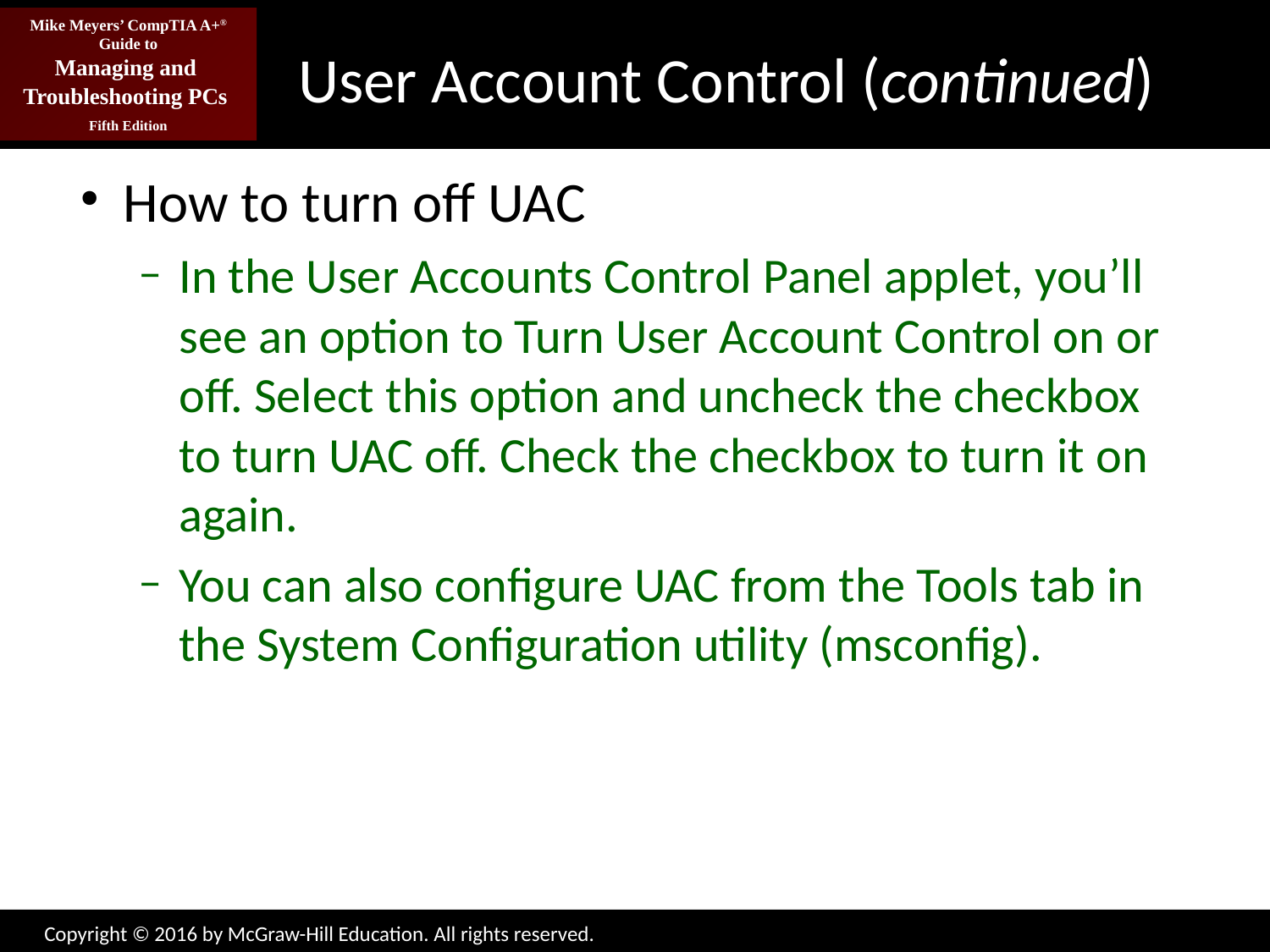

# User Account Control (continued)
How to turn off UAC
In the User Accounts Control Panel applet, you’ll see an option to Turn User Account Control on or off. Select this option and uncheck the checkbox to turn UAC off. Check the checkbox to turn it on again.
You can also configure UAC from the Tools tab in the System Configuration utility (msconfig).